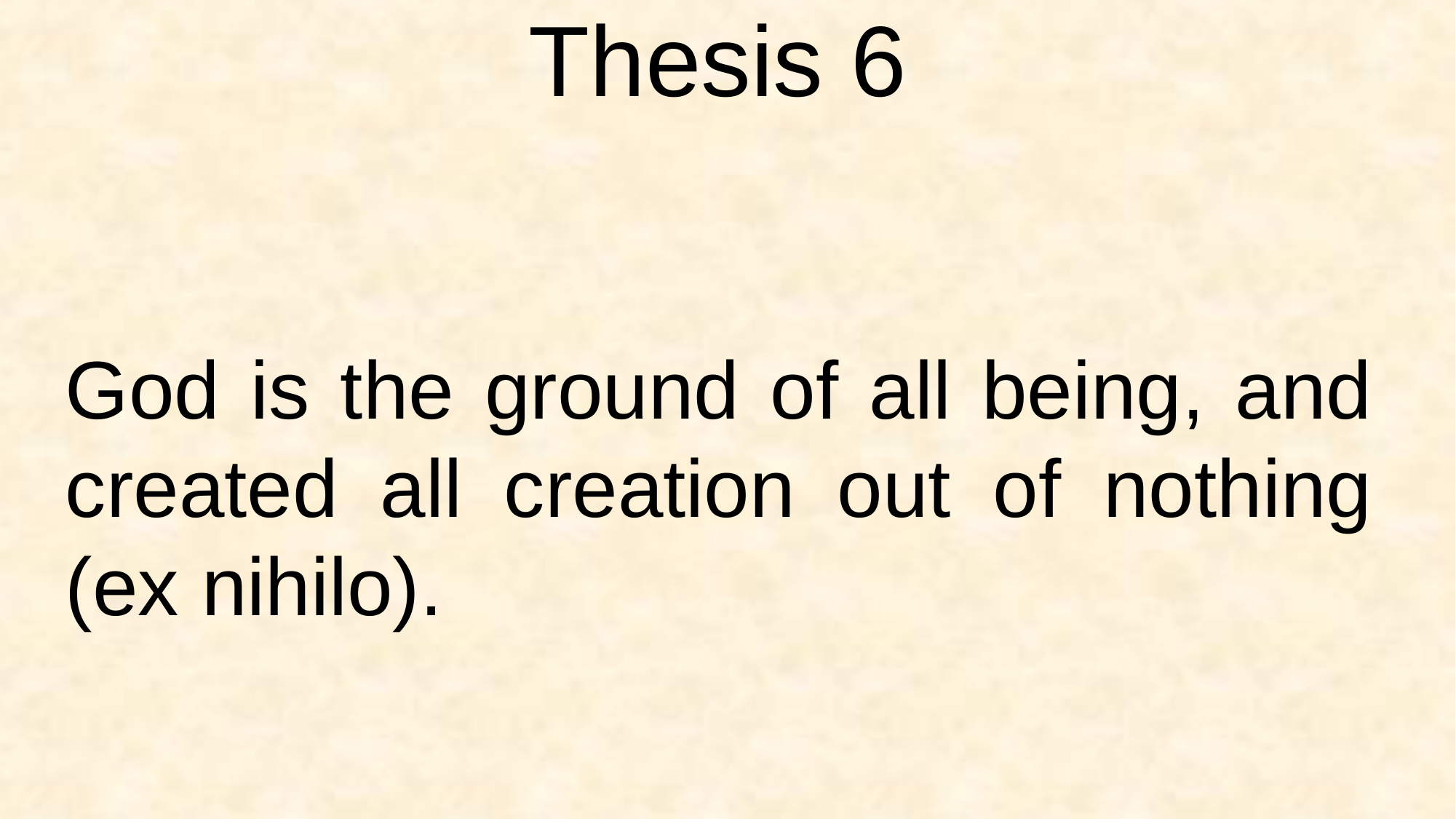

Thesis 6

God is the ground of all being, and created all creation out of nothing (ex nihilo).